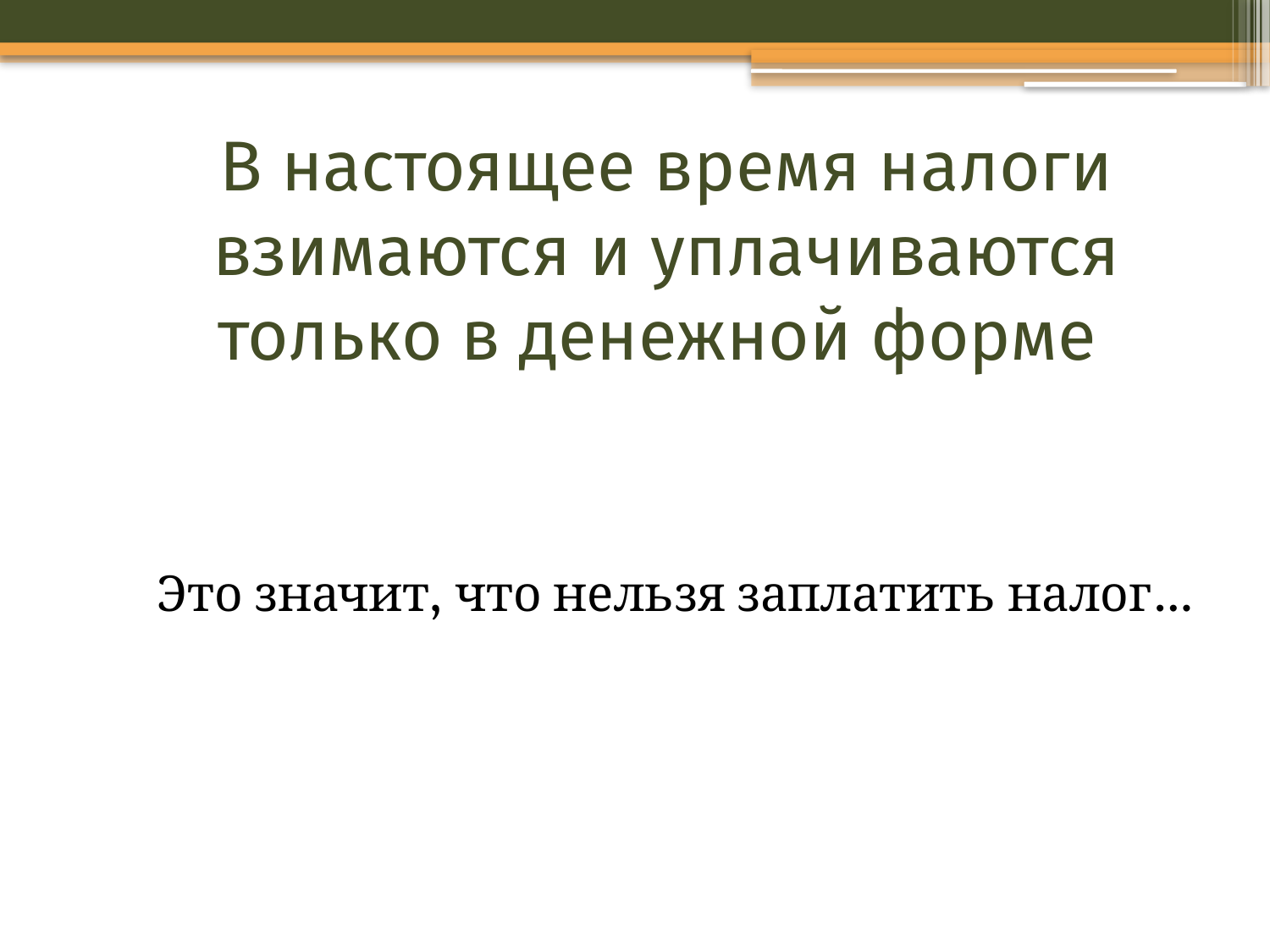

# В настоящее время налоги взимаются и уплачиваются только в денежной форме
Это значит, что нельзя заплатить налог…